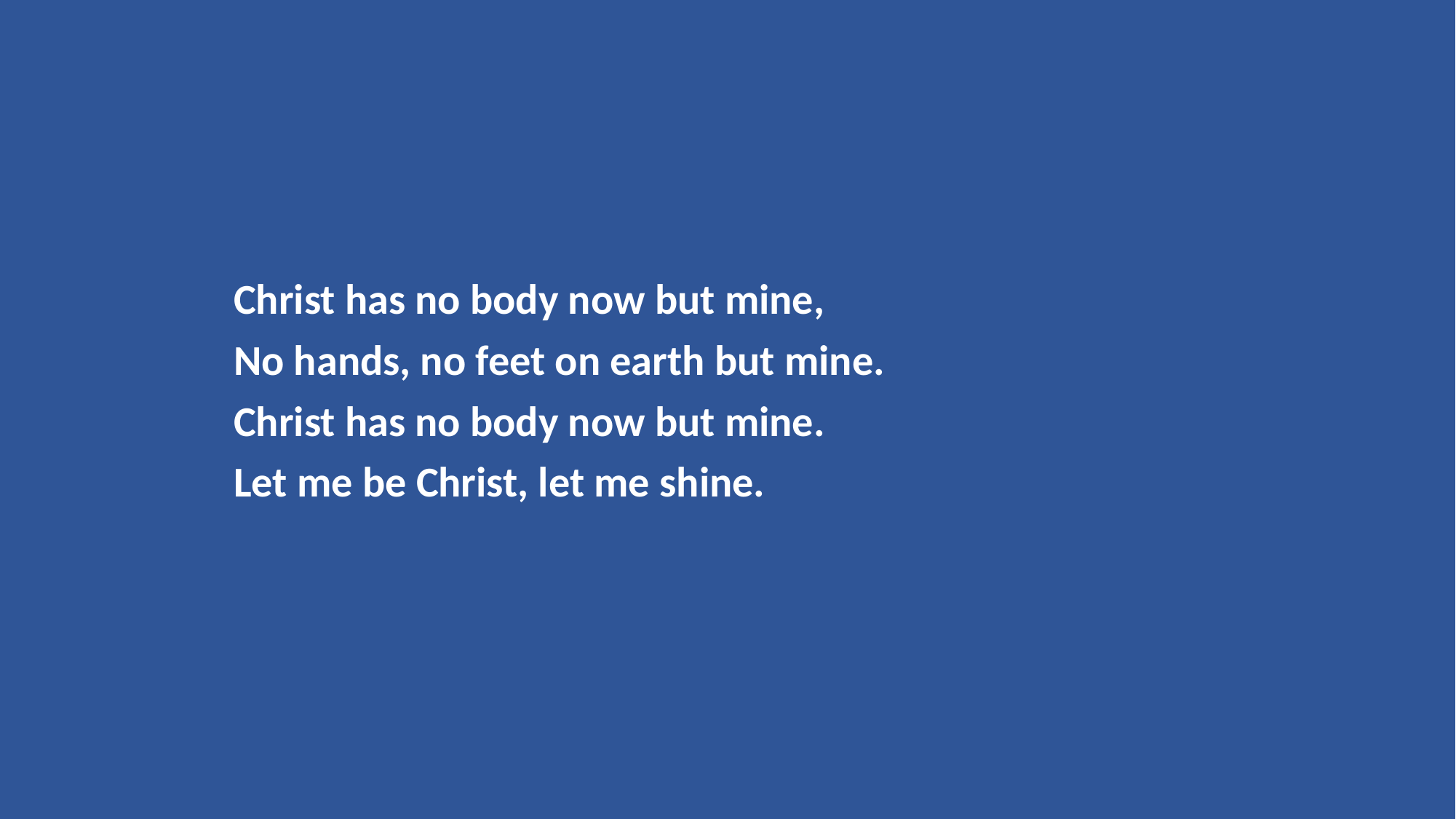

Christ has no body now but mine,
No hands, no feet on earth but mine.
Christ has no body now but mine.
Let me be Christ, let me shine.